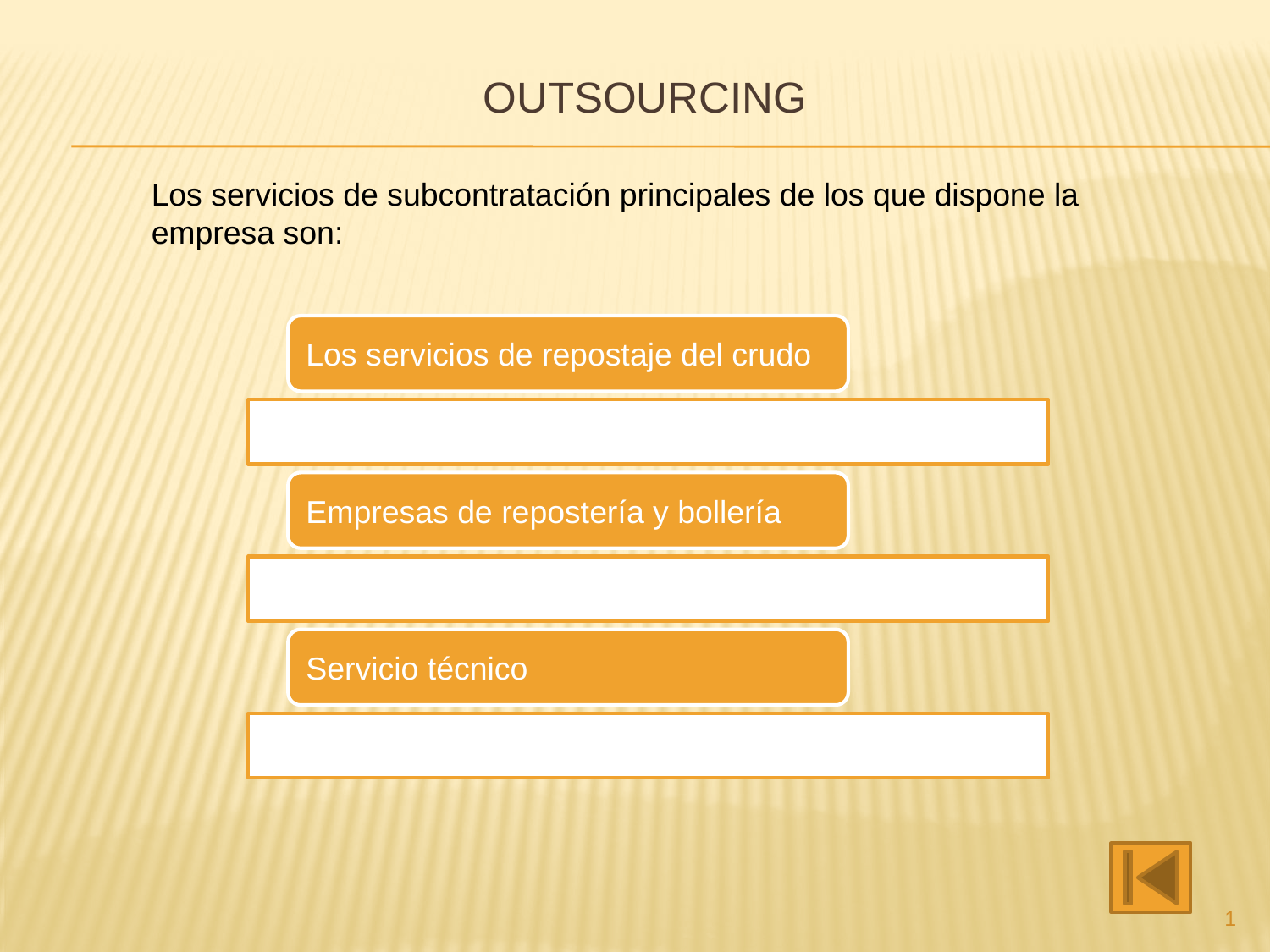

# Outsourcing
Los servicios de subcontratación principales de los que dispone la empresa son:

Los servicios de repostaje del crudo
Empresas de repostería y bollería
Servicio técnico

1